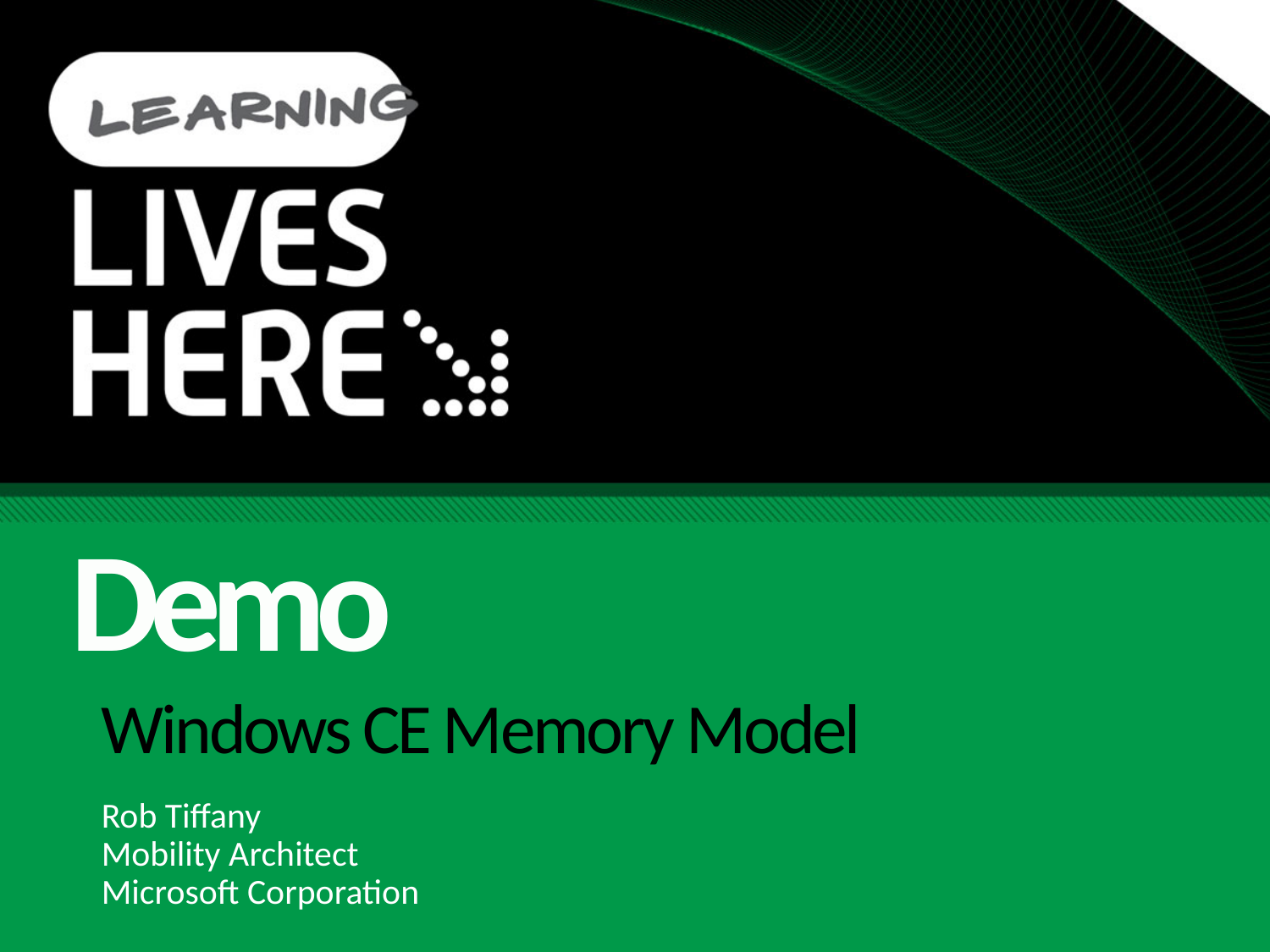

Demo
# Windows CE Memory Model
Rob Tiffany
Mobility Architect
Microsoft Corporation